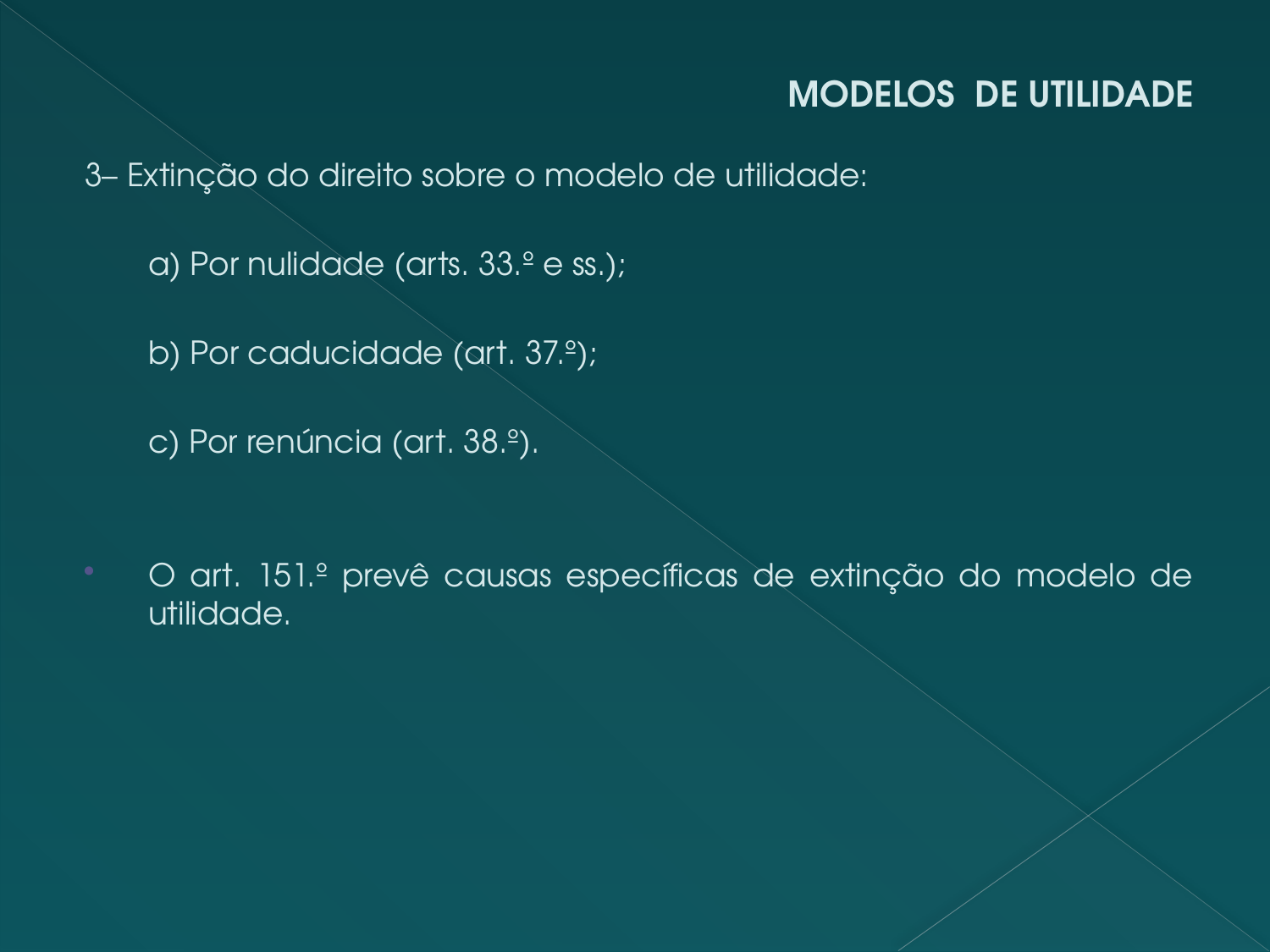

# MODELOS  DE UTILIDADE
3– Extinção do direito sobre o modelo de utilidade:

	a) Por nulidade (arts. 33.º e ss.);

	b) Por caducidade (art. 37.º);

	c) Por renúncia (art. 38.º).

O art. 151.º prevê causas específicas de extinção do modelo de utilidade.